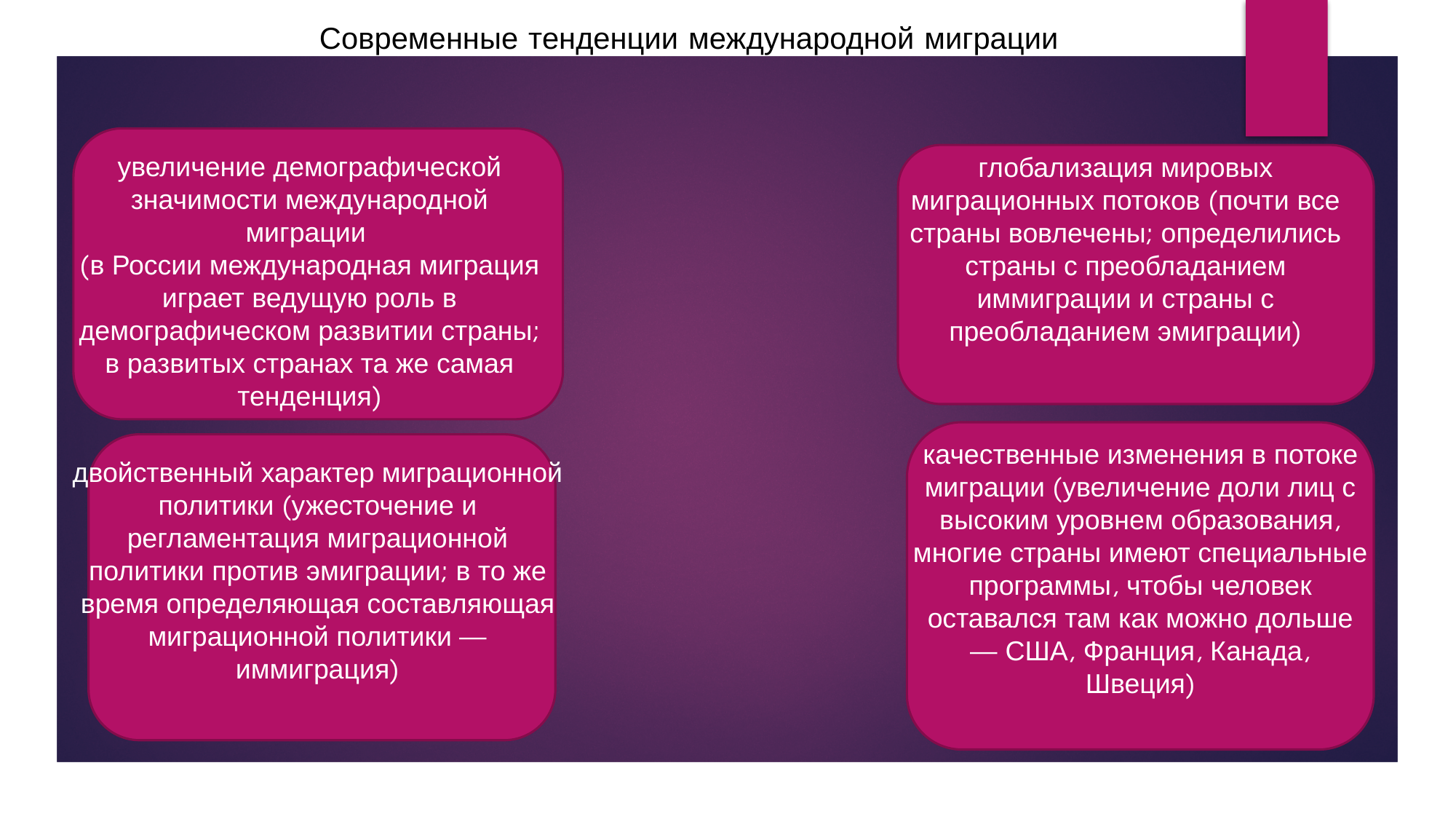

Современные тенденции международной миграции

увеличение демографической значимости международной миграции
(в России международная миграция играет ведущую роль в демографическом развитии страны; в развитых странах та же самая тенденция)
глобализация мировых миграционных потоков (почти все страны вовлечены; определились страны с преобладанием иммиграции и страны с преобладанием эмиграции)

качественные изменения в потоке миграции (увеличение доли лиц с высоким уровнем образования, многие страны имеют специальные программы, чтобы человек оставался там как можно дольше — США, Франция, Канада, Швеция)

двойственный характер миграционной политики (ужесточение и регламентация миграционной политики против эмиграции; в то же время определяющая составляющая миграционной политики — иммиграция)